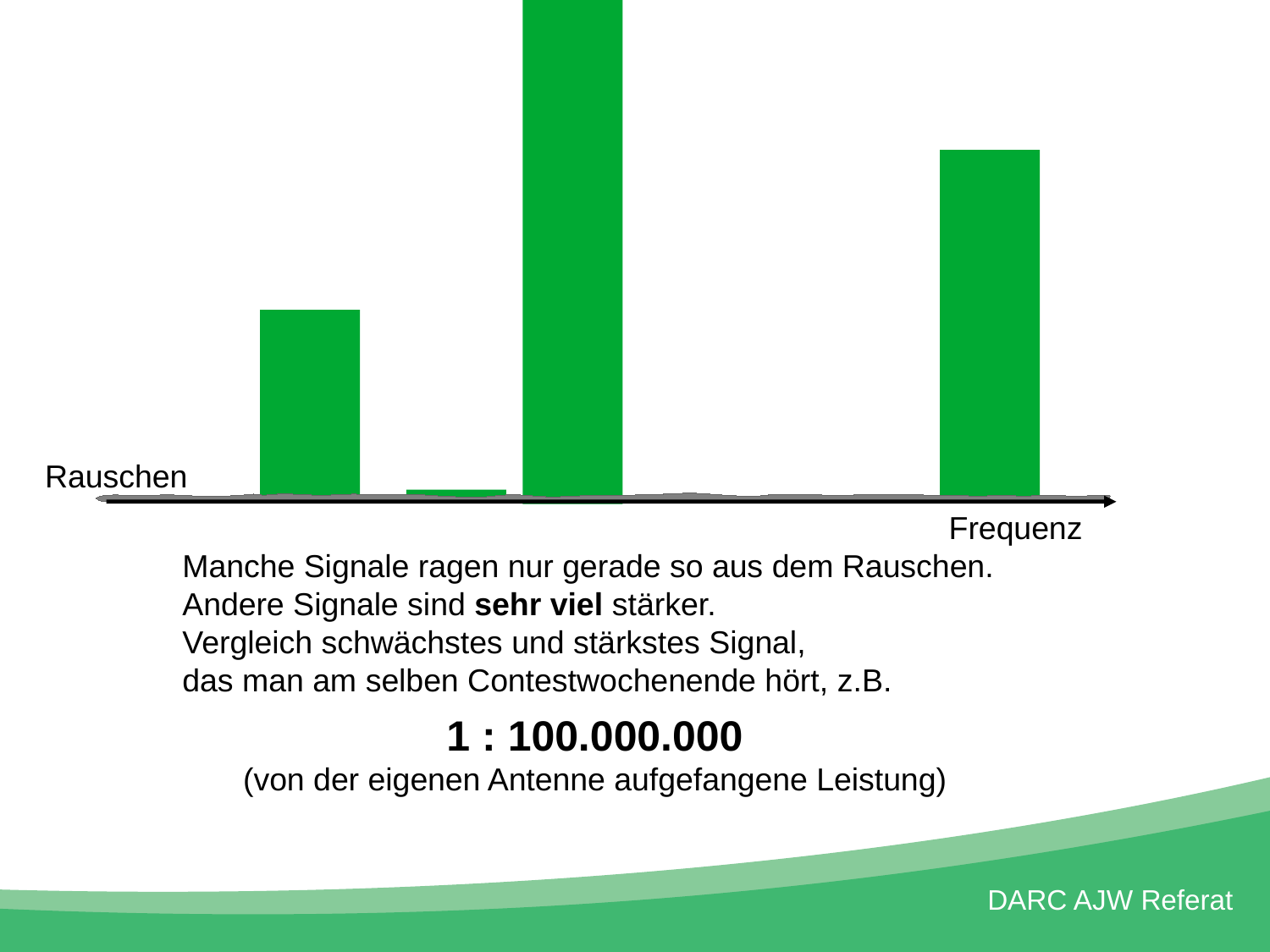

Rauschen

Frequenz
Manche Signale ragen nur gerade so aus dem Rauschen.
Andere Signale sind sehr viel stärker.
Vergleich schwächstes und stärkstes Signal,
das man am selben Contestwochenende hört, z.B.
1 : 100.000.000
(von der eigenen Antenne aufgefangene Leistung)